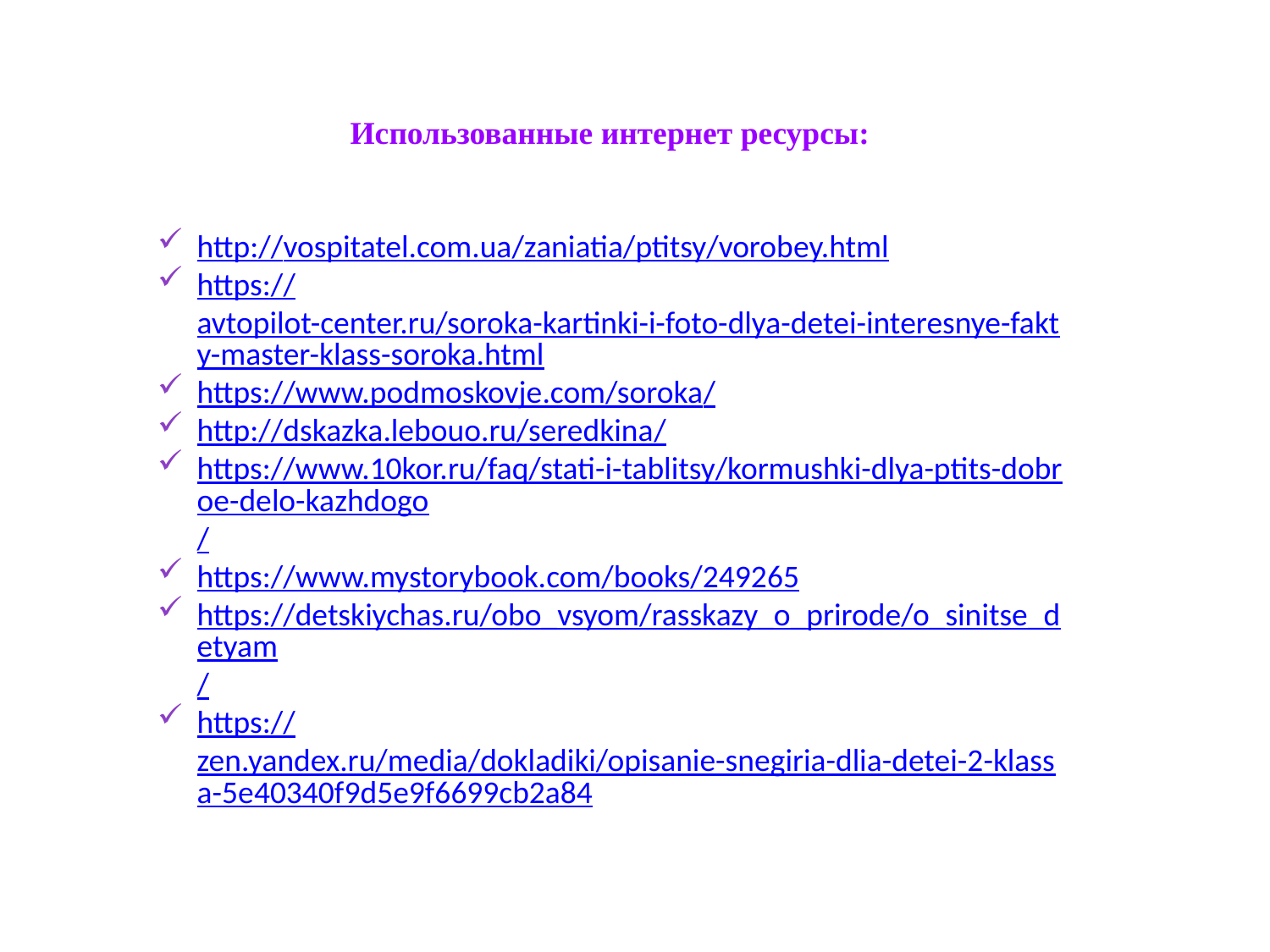

Использованные интернет ресурсы:
http://vospitatel.com.ua/zaniatia/ptitsy/vorobey.html
https://avtopilot-center.ru/soroka-kartinki-i-foto-dlya-detei-interesnye-fakty-master-klass-soroka.html
https://www.podmoskovje.com/soroka/
http://dskazka.lebouo.ru/seredkina/
https://www.10kor.ru/faq/stati-i-tablitsy/kormushki-dlya-ptits-dobroe-delo-kazhdogo/
https://www.mystorybook.com/books/249265
https://detskiychas.ru/obo_vsyom/rasskazy_o_prirode/o_sinitse_detyam/
https://zen.yandex.ru/media/dokladiki/opisanie-snegiria-dlia-detei-2-klassa-5e40340f9d5e9f6699cb2a84